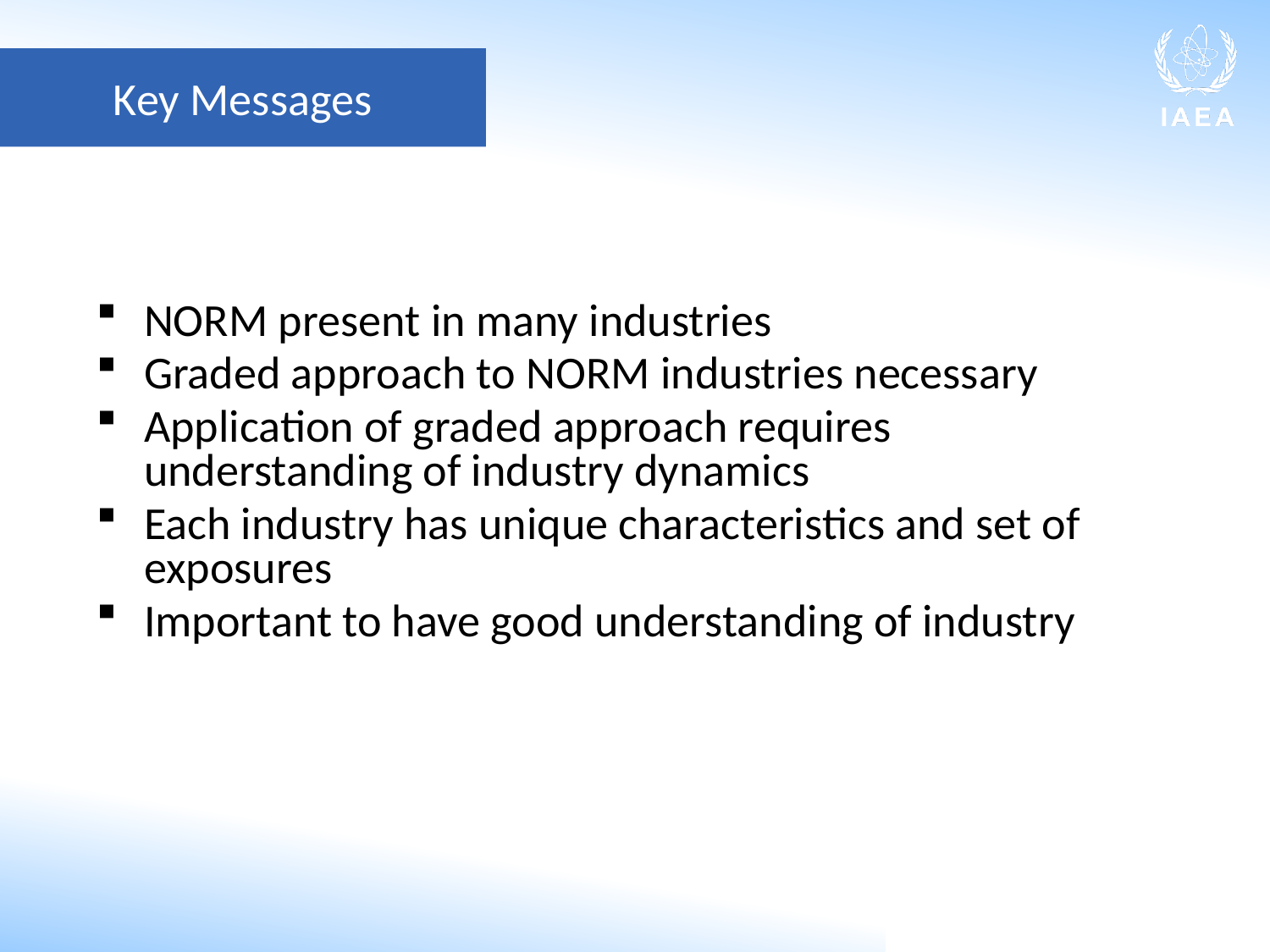

Key Messages
NORM present in many industries
Graded approach to NORM industries necessary
Application of graded approach requires understanding of industry dynamics
Each industry has unique characteristics and set of exposures
Important to have good understanding of industry